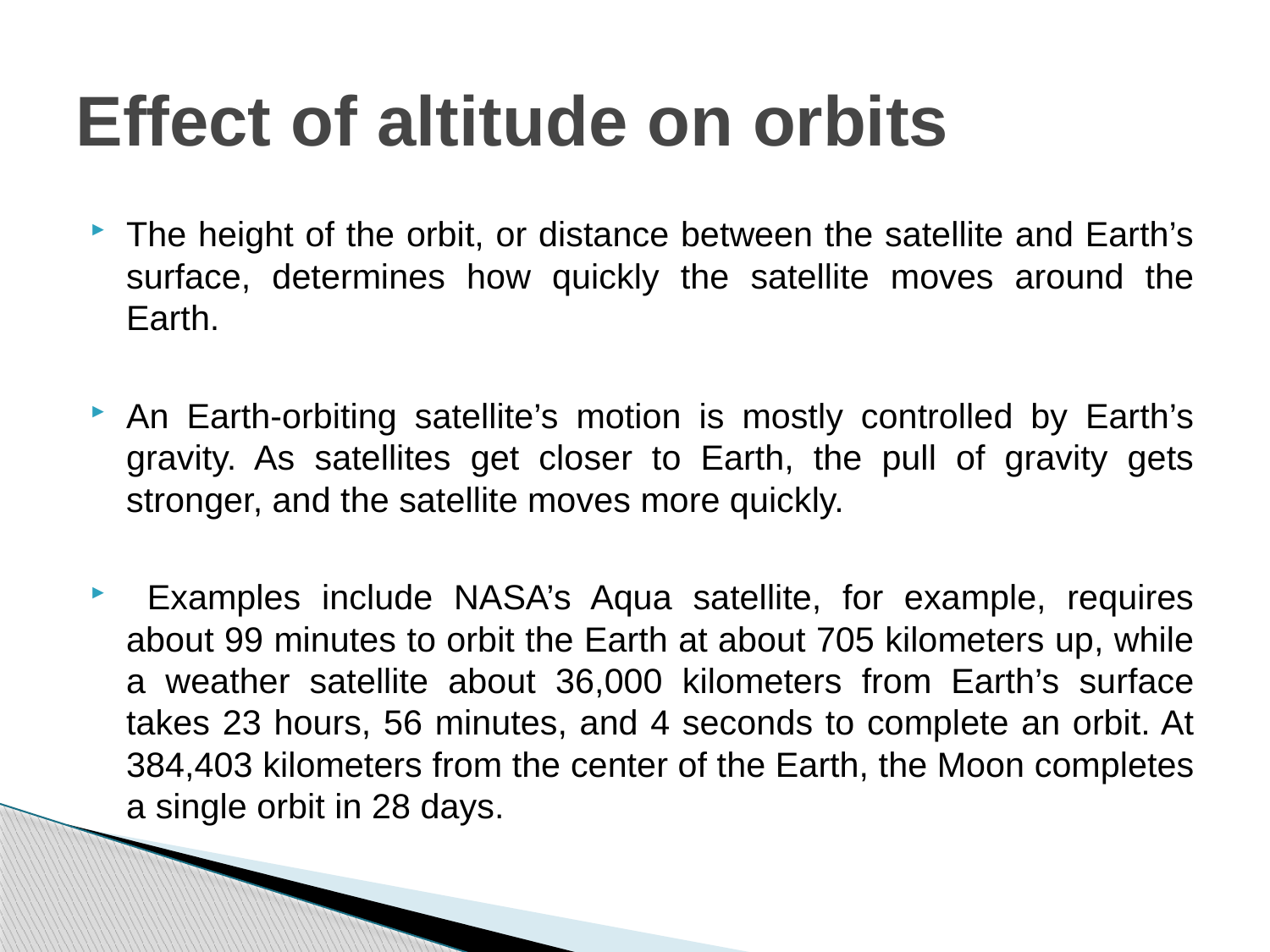

# Effect of altitude on orbits
The height of the orbit, or distance between the satellite and Earth’s surface, determines how quickly the satellite moves around the Earth.

An Earth-orbiting satellite’s motion is mostly controlled by Earth’s gravity. As satellites get closer to Earth, the pull of gravity gets stronger, and the satellite moves more quickly.

 Examples include NASA’s Aqua satellite, for example, requires about 99 minutes to orbit the Earth at about 705 kilometers up, while a weather satellite about 36,000 kilometers from Earth’s surface takes 23 hours, 56 minutes, and 4 seconds to complete an orbit. At 384,403 kilometers from the center of the Earth, the Moon completes a single orbit in 28 days.